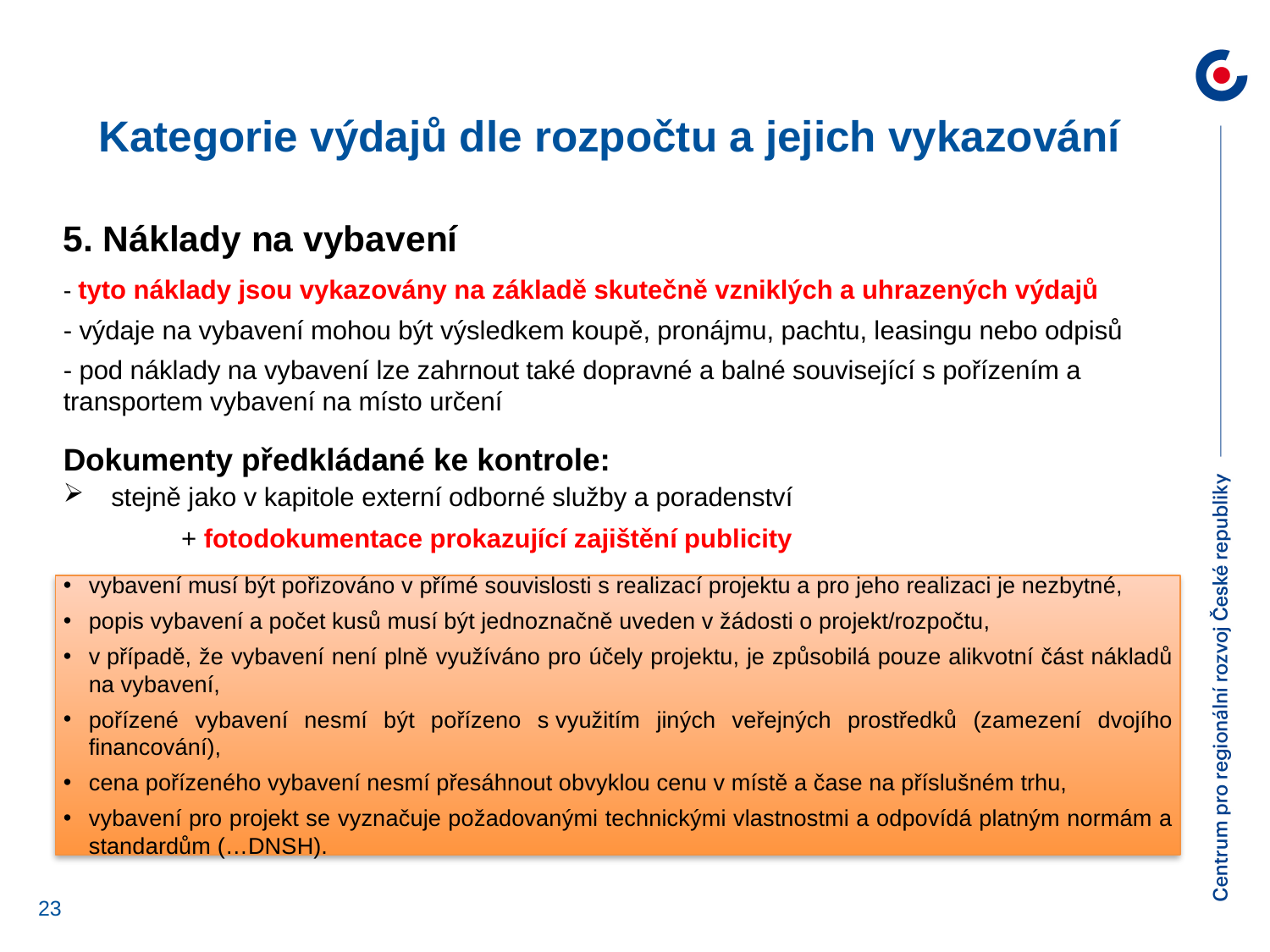

Kategorie výdajů dle rozpočtu a jejich vykazování
5. Náklady na vybavení

- tyto náklady jsou vykazovány na základě skutečně vzniklých a uhrazených výdajů
- výdaje na vybavení mohou být výsledkem koupě, pronájmu, pachtu, leasingu nebo odpisů
- pod náklady na vybavení lze zahrnout také dopravné a balné související s pořízením a transportem vybavení na místo určení

Dokumenty předkládané ke kontrole:
stejně jako v kapitole externí odborné služby a poradenství
	+ fotodokumentace prokazující zajištění publicity
vybavení musí být pořizováno v přímé souvislosti s realizací projektu a pro jeho realizaci je nezbytné,
popis vybavení a počet kusů musí být jednoznačně uveden v žádosti o projekt/rozpočtu,
v případě, že vybavení není plně využíváno pro účely projektu, je způsobilá pouze alikvotní část nákladů na vybavení,
pořízené vybavení nesmí být pořízeno s využitím jiných veřejných prostředků (zamezení dvojího financování),
cena pořízeného vybavení nesmí přesáhnout obvyklou cenu v místě a čase na příslušném trhu,
vybavení pro projekt se vyznačuje požadovanými technickými vlastnostmi a odpovídá platným normám a standardům (…DNSH).

23